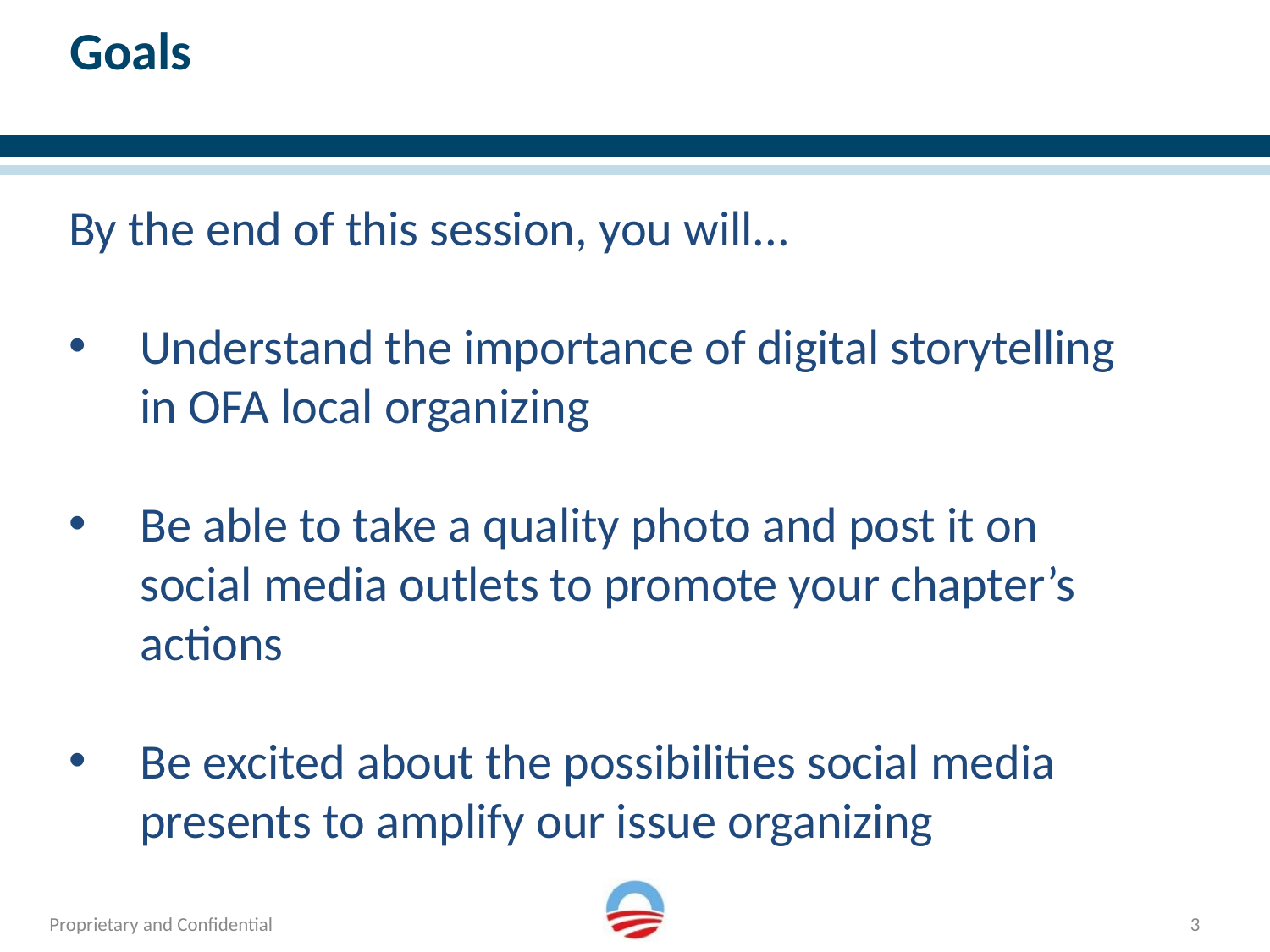

# Goals
By the end of this session, you will...

Understand the importance of digital storytelling in OFA local organizing

Be able to take a quality photo and post it on social media outlets to promote your chapter’s actions

Be excited about the possibilities social media presents to amplify our issue organizing
3